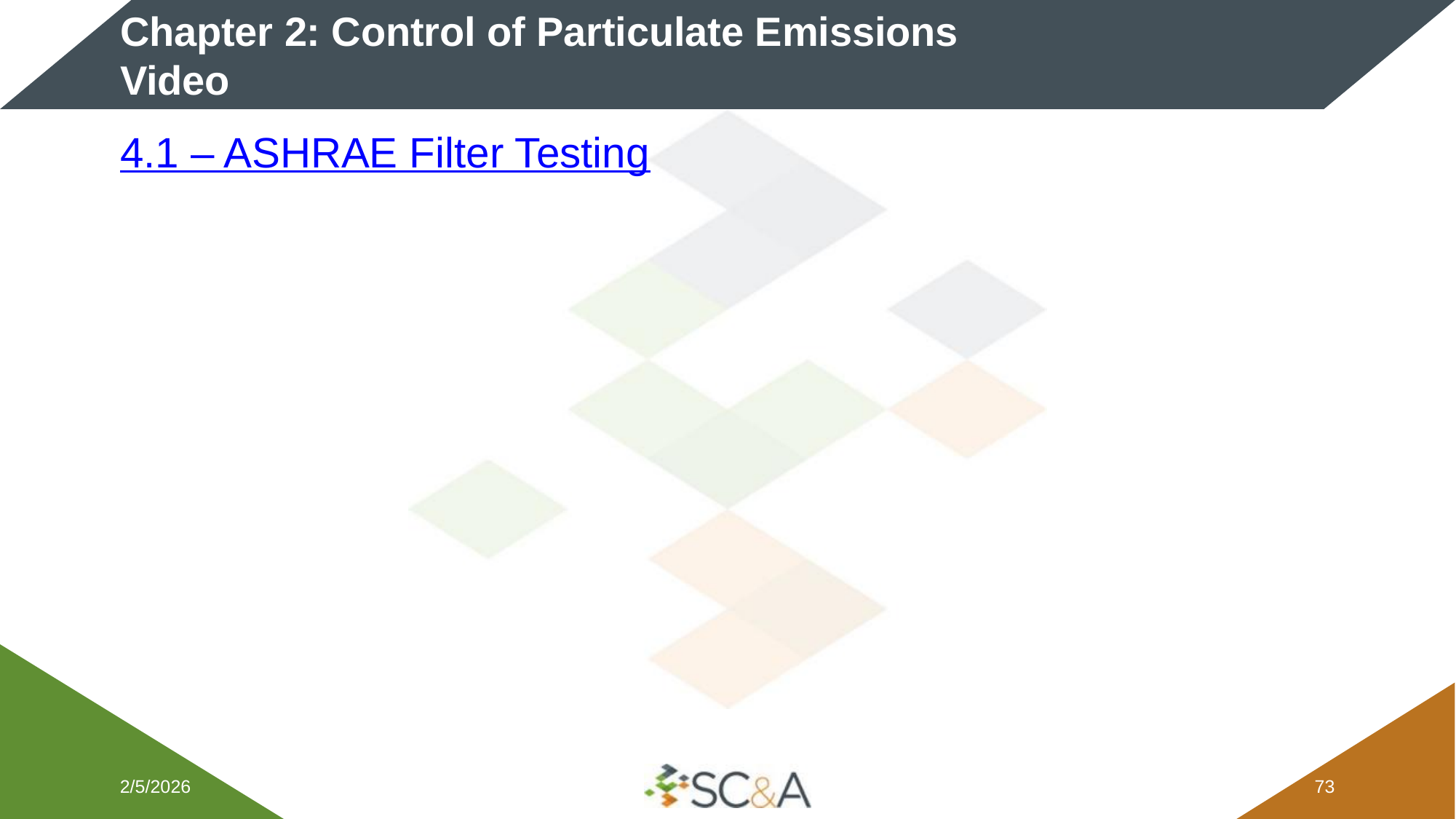

# Chapter 2: Control of Particulate Emissions Video
4.1 – ASHRAE Filter Testing
2/5/2026
73